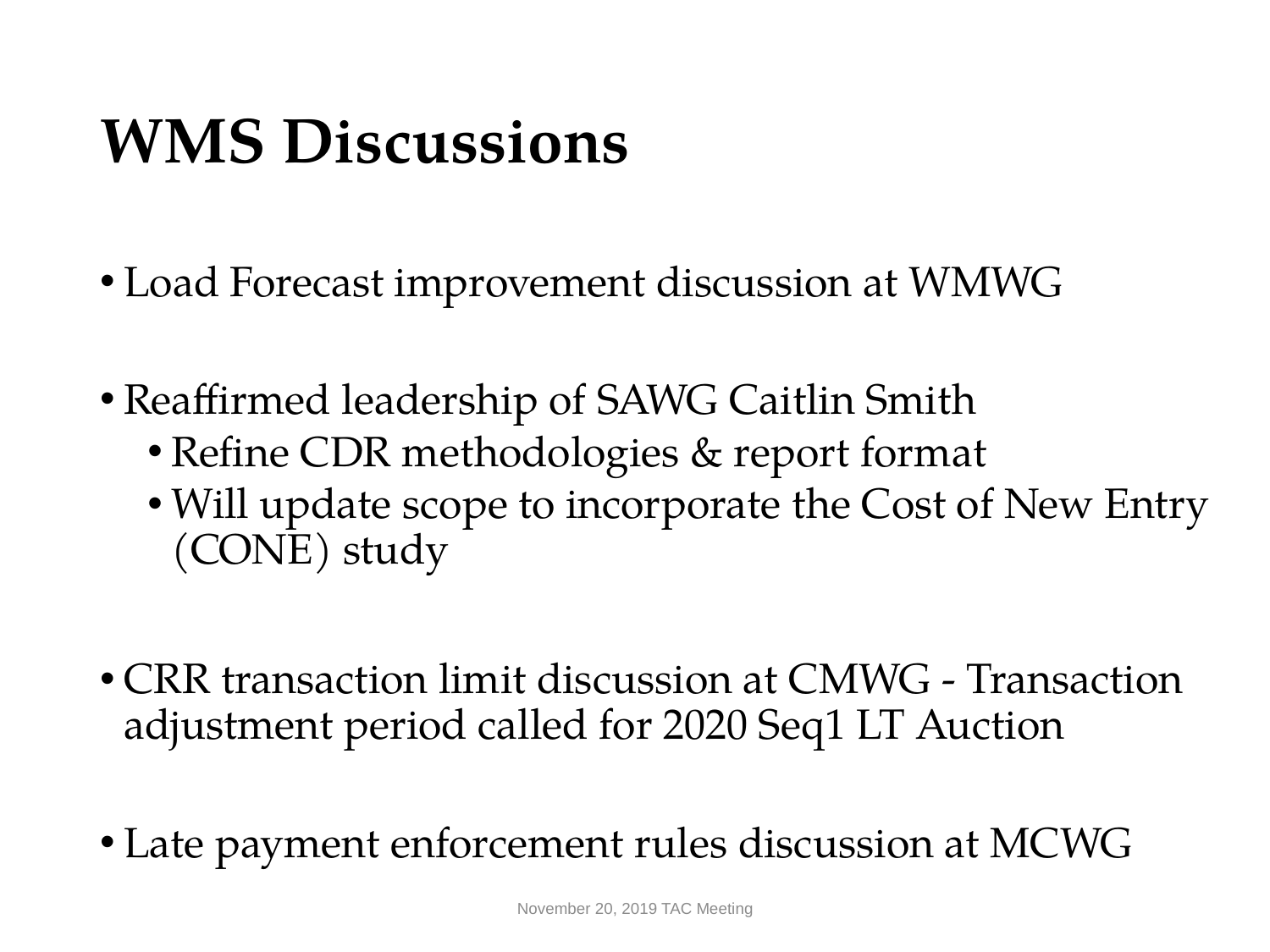

# WMS Discussions
Load Forecast improvement discussion at WMWG

Reaffirmed leadership of SAWG Caitlin Smith
Refine CDR methodologies & report format
Will update scope to incorporate the Cost of New Entry (CONE) study

CRR transaction limit discussion at CMWG - Transaction adjustment period called for 2020 Seq1 LT Auction

Late payment enforcement rules discussion at MCWG
November 20, 2019 TAC Meeting